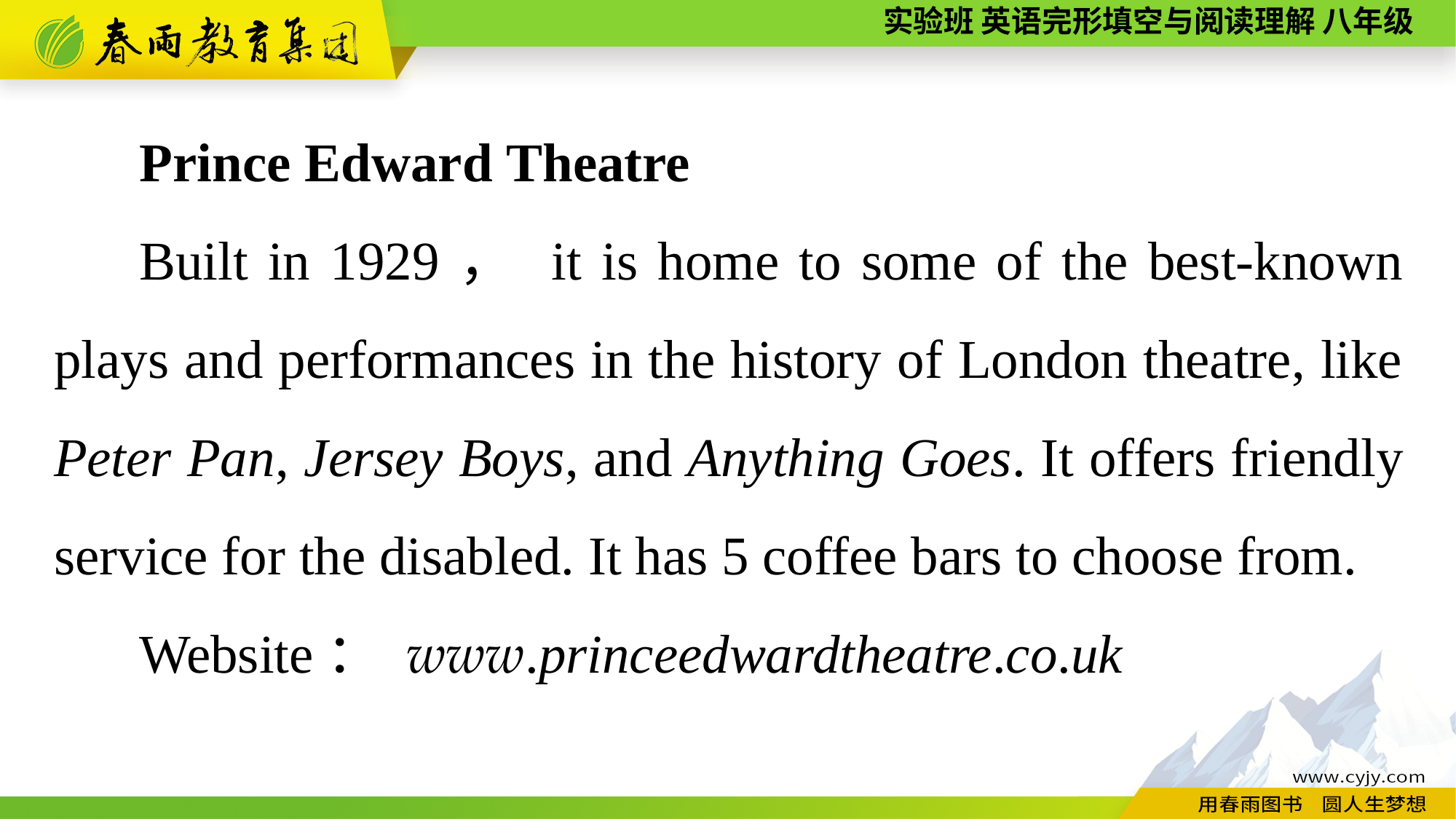

Prince Edward Theatre
Built in 1929， it is home to some of the best-known plays and performances in the history of London theatre, like Peter Pan, Jersey Boys, and Anything Goes. It offers friendly service for the disabled. It has 5 coffee bars to choose from.
Website： www.princeedwardtheatre.co.uk